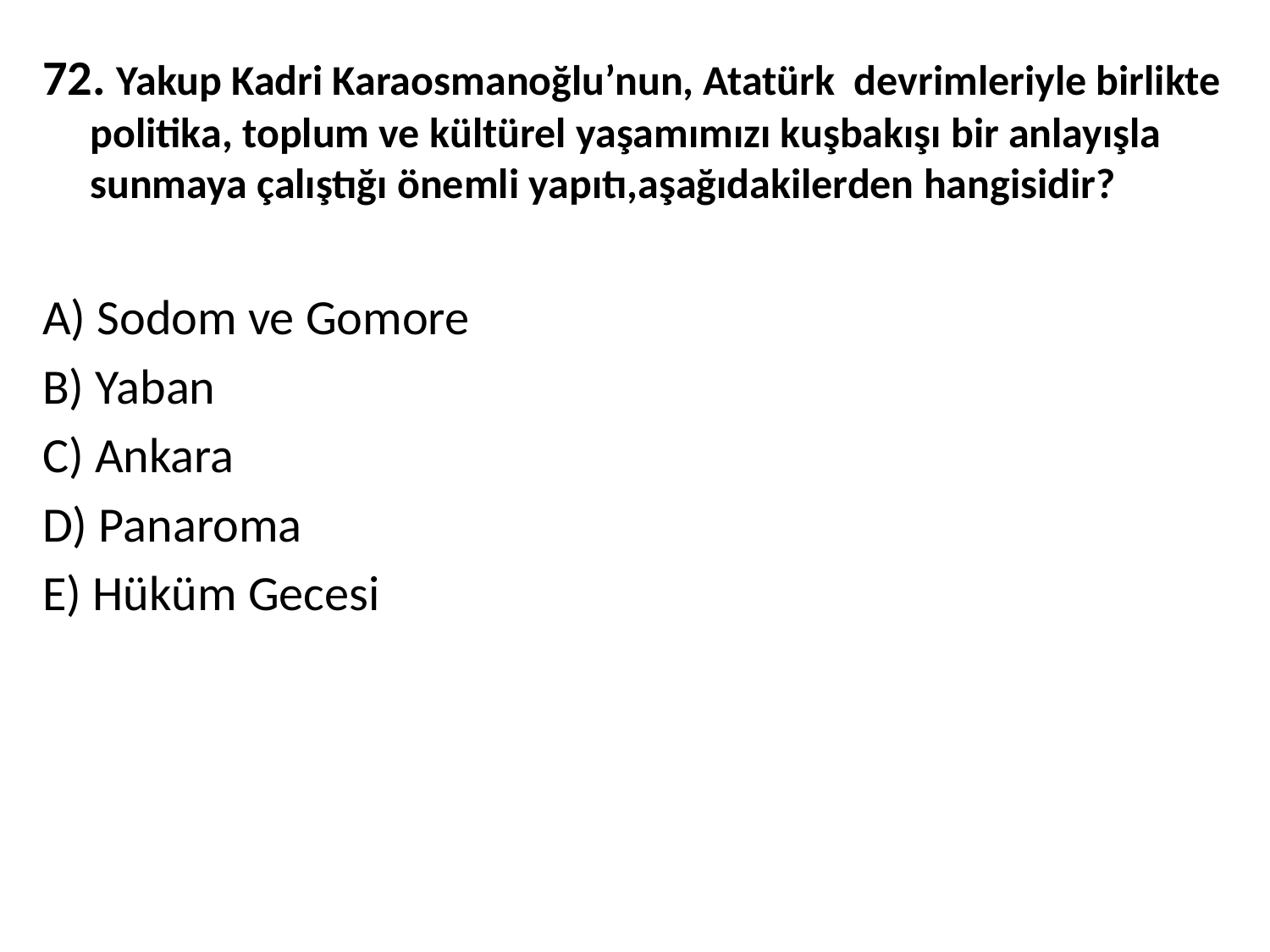

72. Yakup Kadri Karaosmanoğlu’nun, Atatürk  devrimleriyle birlikte politika, toplum ve kültürel yaşamımızı kuşbakışı bir anlayışla sunmaya çalıştığı önemli yapıtı,aşağıdakilerden hangisidir?

A) Sodom ve Gomore
B) Yaban
C) Ankara
D) Panaroma
E) Hüküm Gecesi